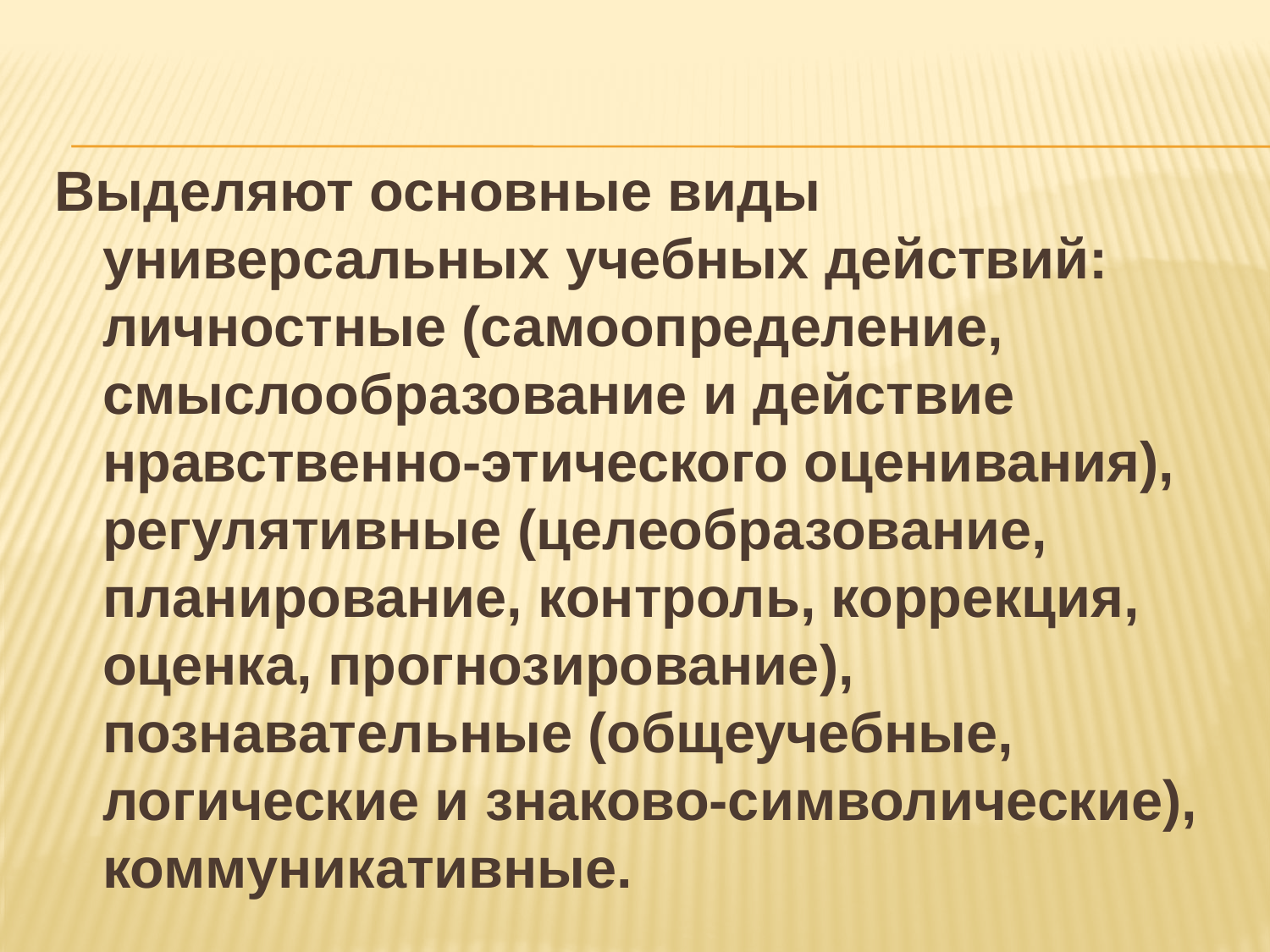

Выделяют основные виды универсальных учебных действий: личностные (самоопределение, смыслообразование и действие нравственно-этического оценивания), регулятивные (целеобразование, планирование, контроль, коррекция, оценка, прогнозирование), познавательные (общеучебные, логические и знаково-символические), коммуникативные.